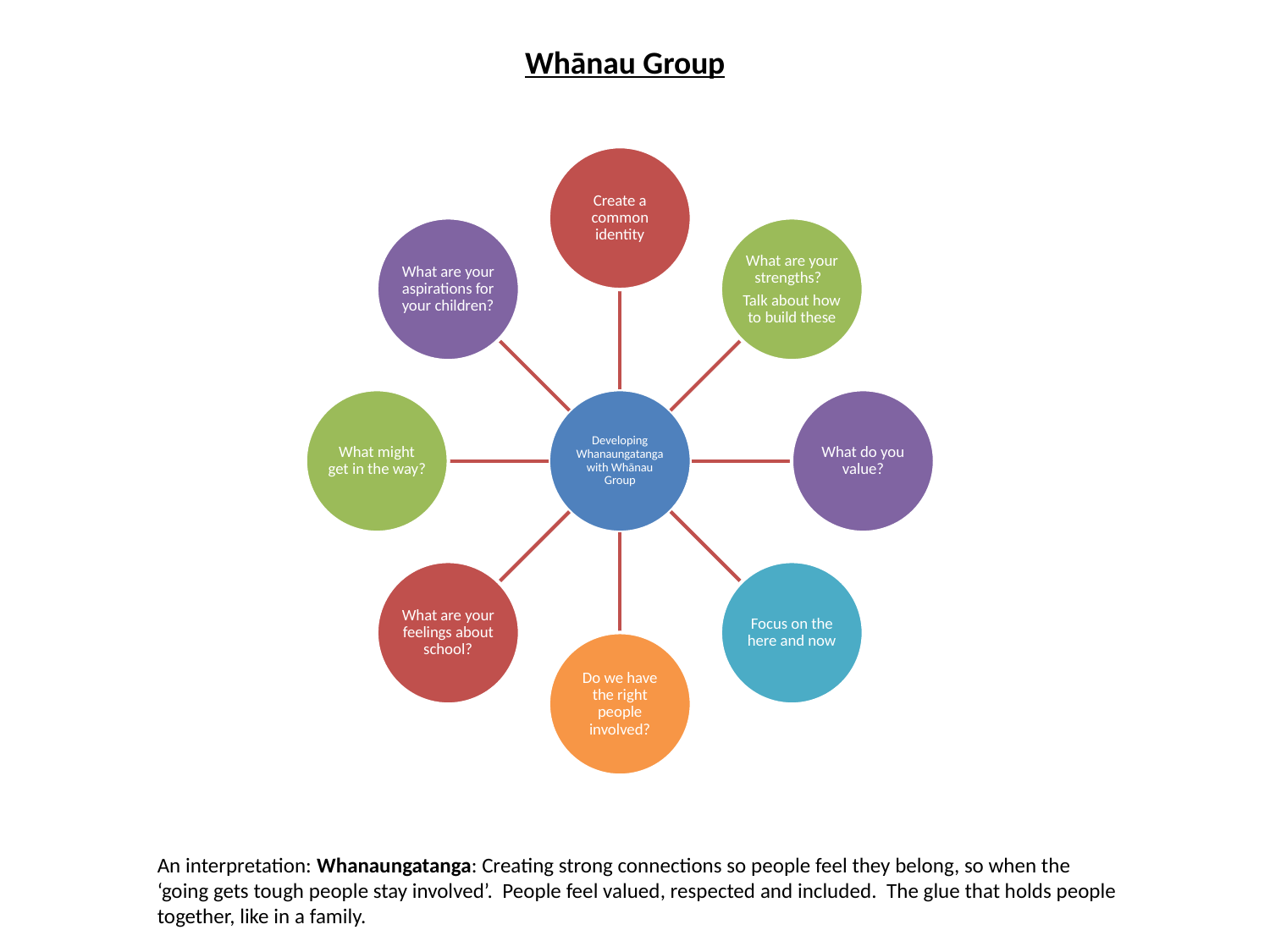

Whānau Group
Developing Whanaungatanga with Whānau Group

Create a common identity

What are your strengths?
Talk about how to build these

What do you value?

Focus on the here and now

Do we have the right people involved?

What are your feelings about school?

What might get in the way?

What are your aspirations for your children?
An interpretation: Whanaungatanga: Creating strong connections so people feel they belong, so when the ‘going gets tough people stay involved’.  People feel valued, respected and included.  The glue that holds people together, like in a family.